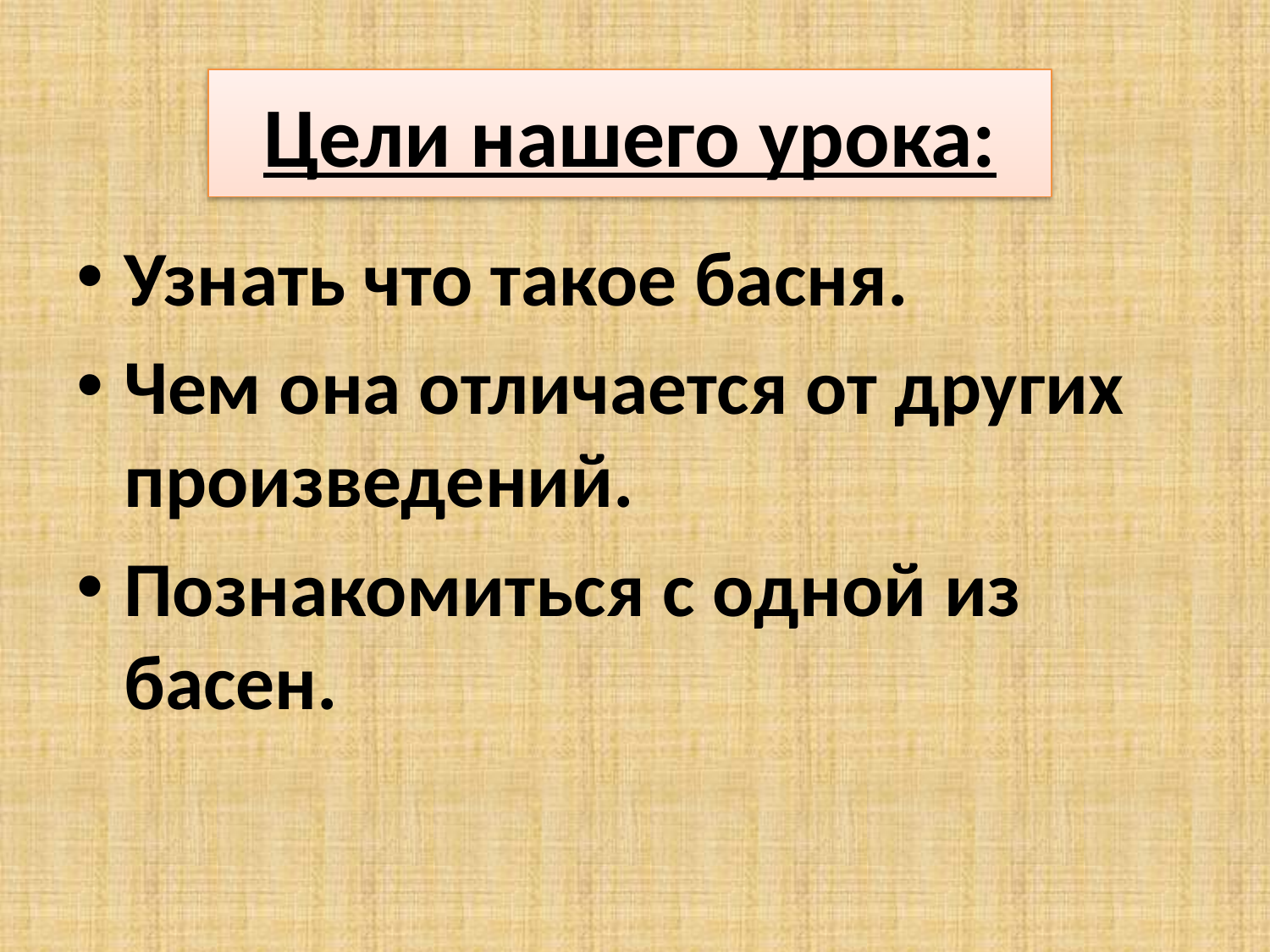

# Цели нашего урока:
Узнать что такое басня.
Чем она отличается от других произведений.
Познакомиться с одной из басен.